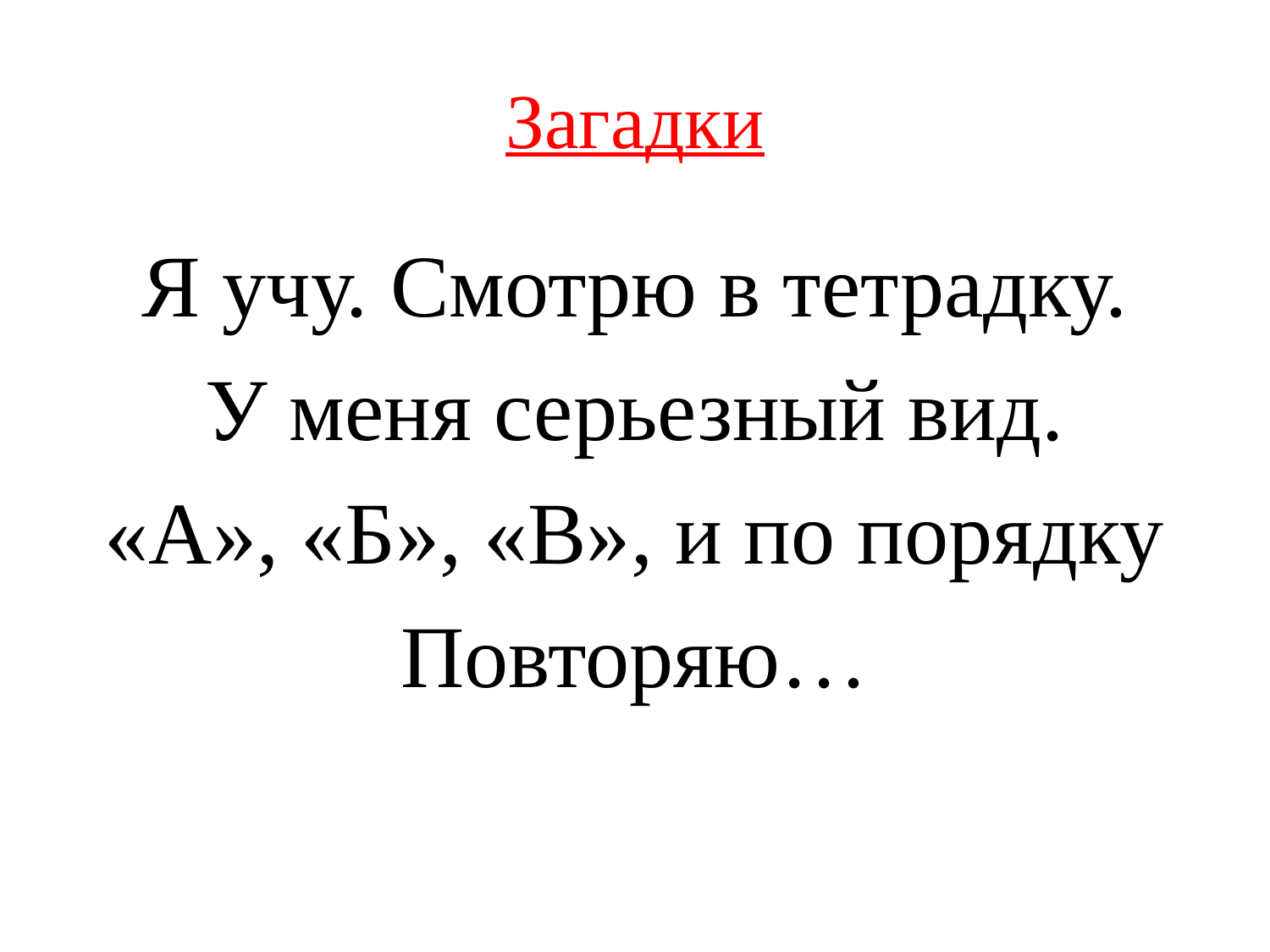

# Загадки
Я учу. Смотрю в тетрадку.
У меня серьезный вид.
«А», «Б», «В», и по порядку
Повторяю…